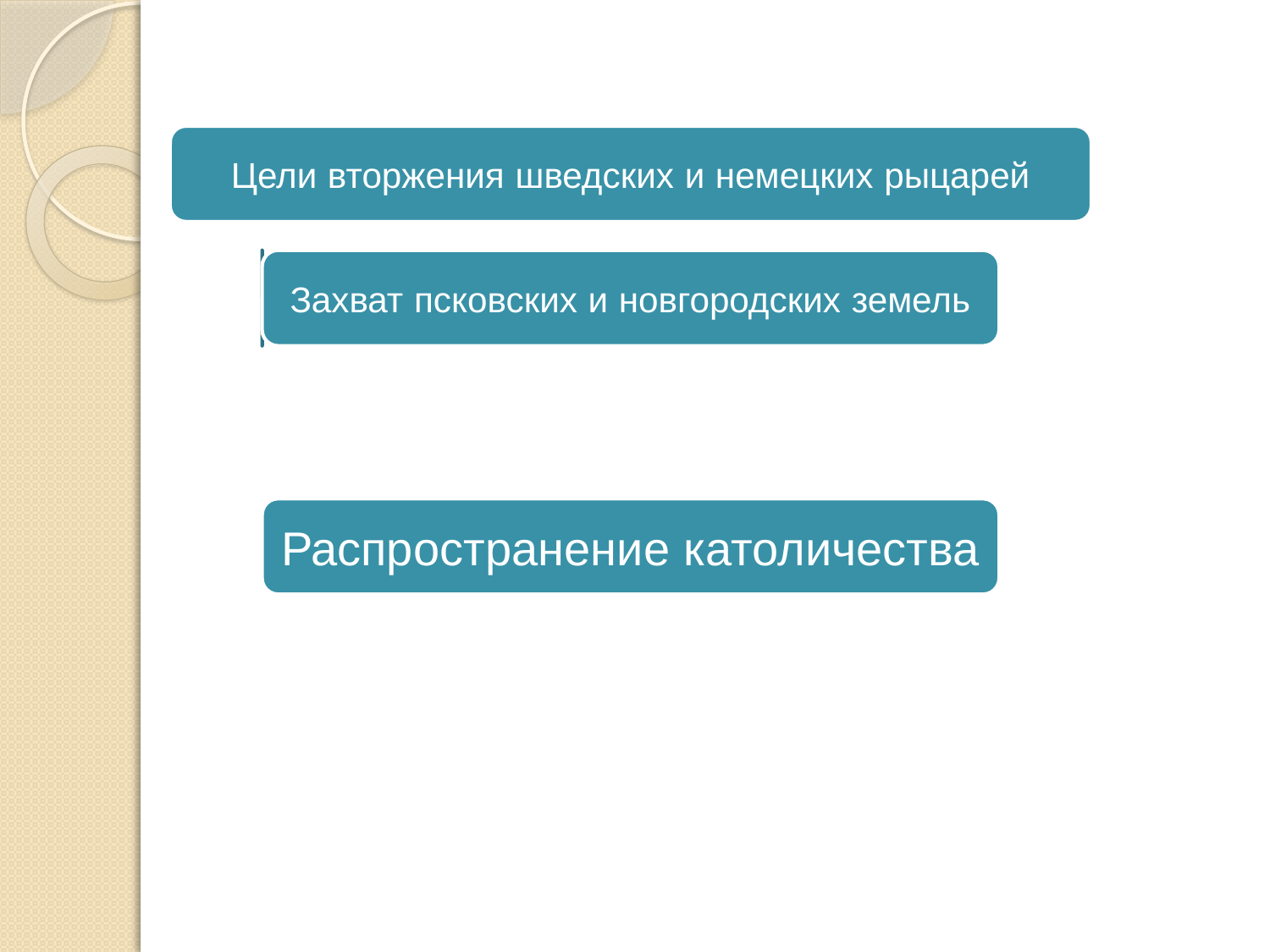

Цели вторжения шведских и немецких рыцарей
Захват псковских и новгородских земель
Распространение католичества